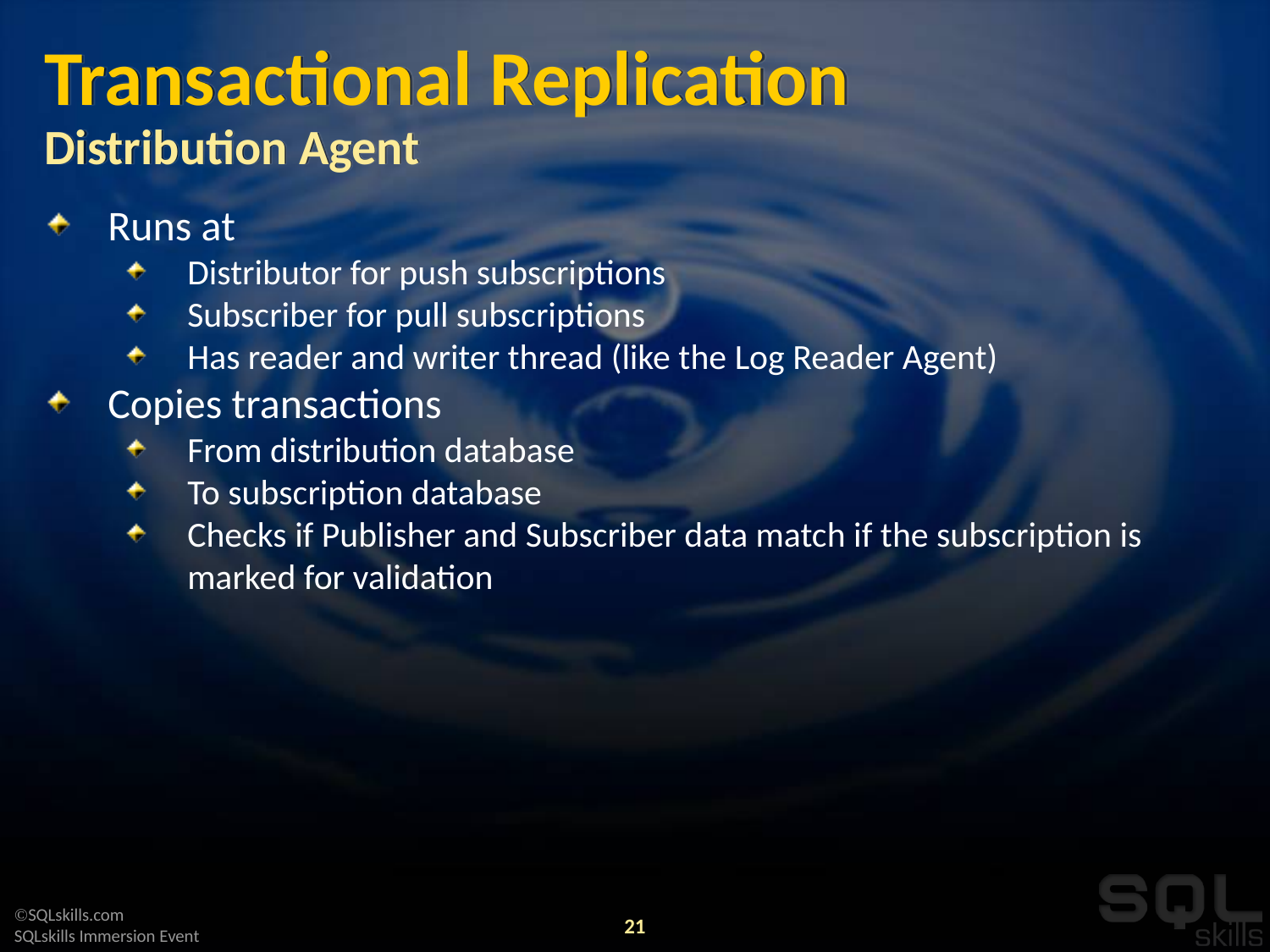

# Transactional Replication Distribution Agent
Runs at
Distributor for push subscriptions
Subscriber for pull subscriptions
Has reader and writer thread (like the Log Reader Agent)
Copies transactions
From distribution database
To subscription database
Checks if Publisher and Subscriber data match if the subscription is marked for validation

21